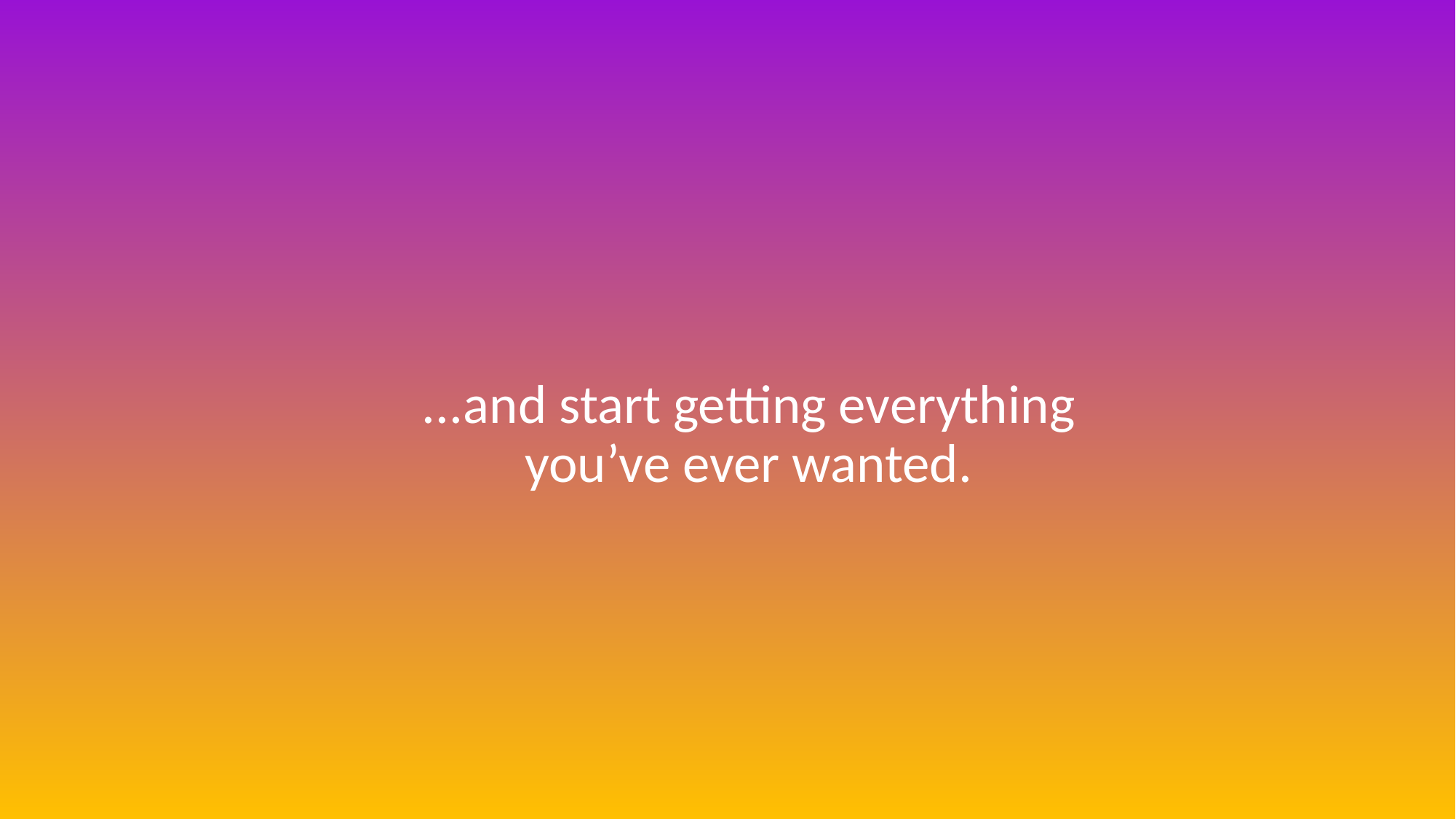

# ...and start getting everything you’ve ever wanted.